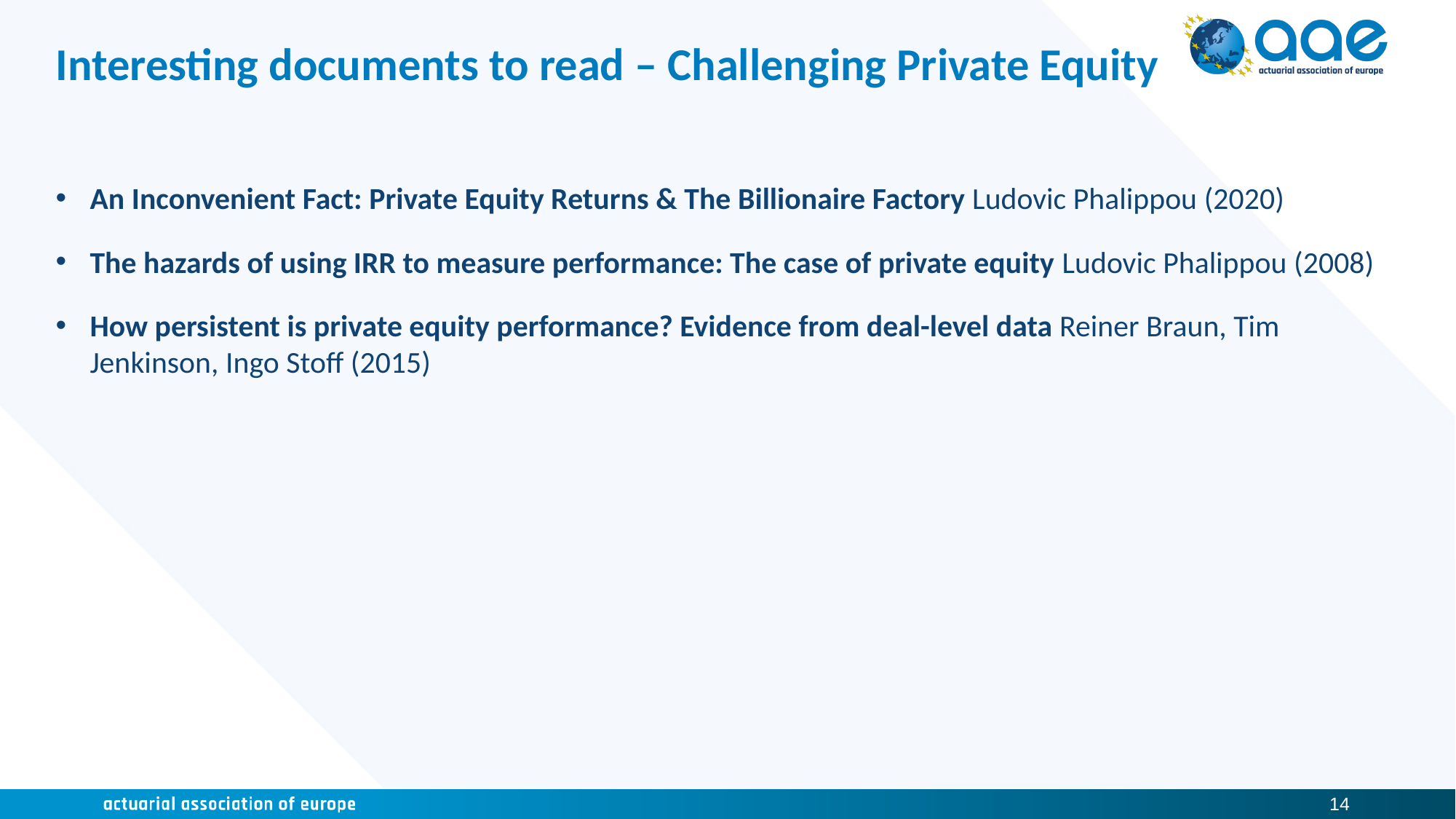

Interesting documents to read – Challenging Private Equity
An Inconvenient Fact: Private Equity Returns & The Billionaire Factory Ludovic Phalippou (2020)
The hazards of using IRR to measure performance: The case of private equity Ludovic Phalippou (2008)
How persistent is private equity performance? Evidence from deal-level data Reiner Braun, Tim Jenkinson, Ingo Stoff (2015)
14